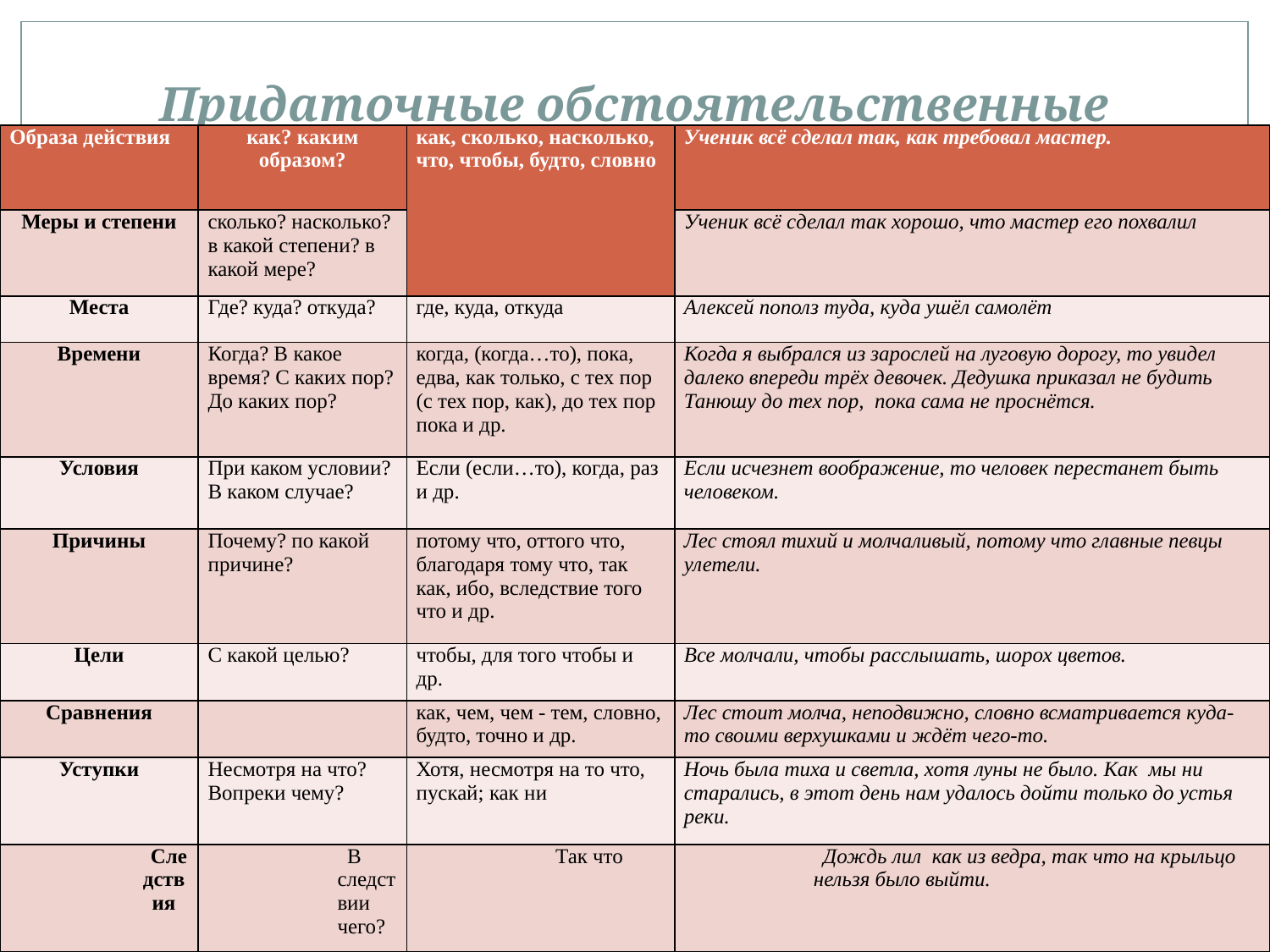

# Придаточные обстоятельственные
| Образа действия | как? каким образом? | как, сколько, насколько, что, чтобы, будто, словно | Ученик всё сделал так, как требовал мастер. |
| --- | --- | --- | --- |
| Меры и степени | сколько? насколько? в какой степени? в какой мере? |  | Ученик всё сделал так хорошо, что мастер его похвалил |
| Места | Где? куда? откуда? | где, куда, откуда | Алексей пополз туда, куда ушёл самолёт |
| Времени | Когда? В какое время? С каких пор? До каких пор? | когда, (когда…то), пока, едва, как только, с тех пор (с тех пор, как), до тех пор пока и др. | Когда я выбрался из зарослей на луговую дорогу, то увидел далеко впереди трёх девочек. Дедушка приказал не будить Танюшу до тех пор, пока сама не проснётся. |
| Условия | При каком условии? В каком случае? | Если (если…то), когда, раз и др. | Если исчезнет воображение, то человек перестанет быть человеком. |
| Причины | Почему? по какой причине? | потому что, оттого что, благодаря тому что, так как, ибо, вследствие того что и др. | Лес стоял тихий и молчаливый, потому что главные певцы улетели. |
| Цели | С какой целью? | чтобы, для того чтобы и др. | Все молчали, чтобы расслышать, шорох цветов. |
| Сравнения |  | как, чем, чем - тем, словно, будто, точно и др. | Лес стоит молча, неподвижно, словно всматривается куда-то своими верхушками и ждёт чего-то. |
| Уступки | Несмотря на что? Вопреки чему? | Хотя, несмотря на то что, пускай; как ни | Ночь была тиха и светла, хотя луны не было. Как мы ни старались, в этот день нам удалось дойти только до устья реки. |
| Следствия | В следствии чего? | Так что | Дождь лил как из ведра, так что на крыльцо нельзя было выйти. |